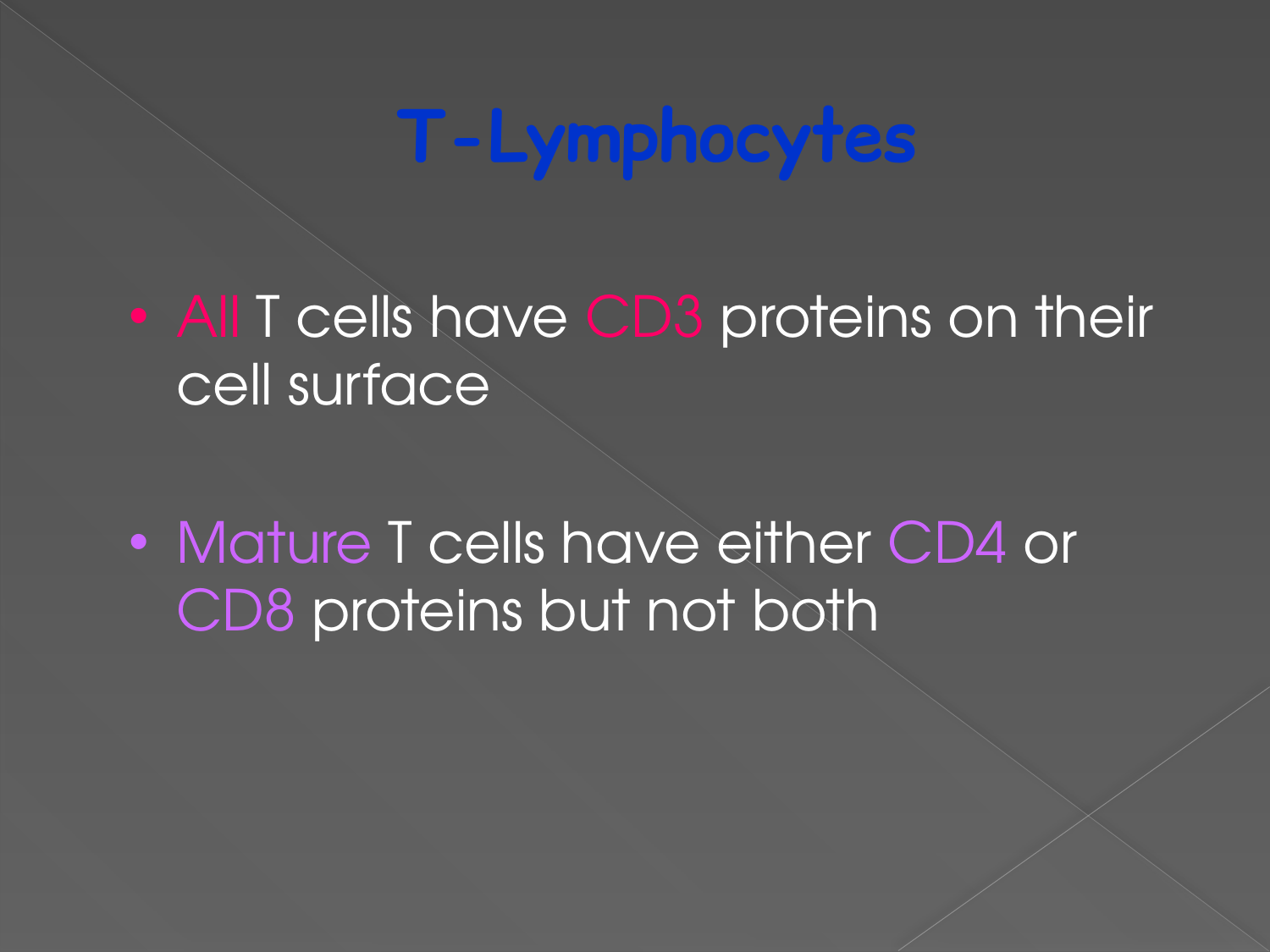

T-Lymphocytes
All T cells have CD3 proteins on their cell surface

Mature T cells have either CD4 or CD8 proteins but not both